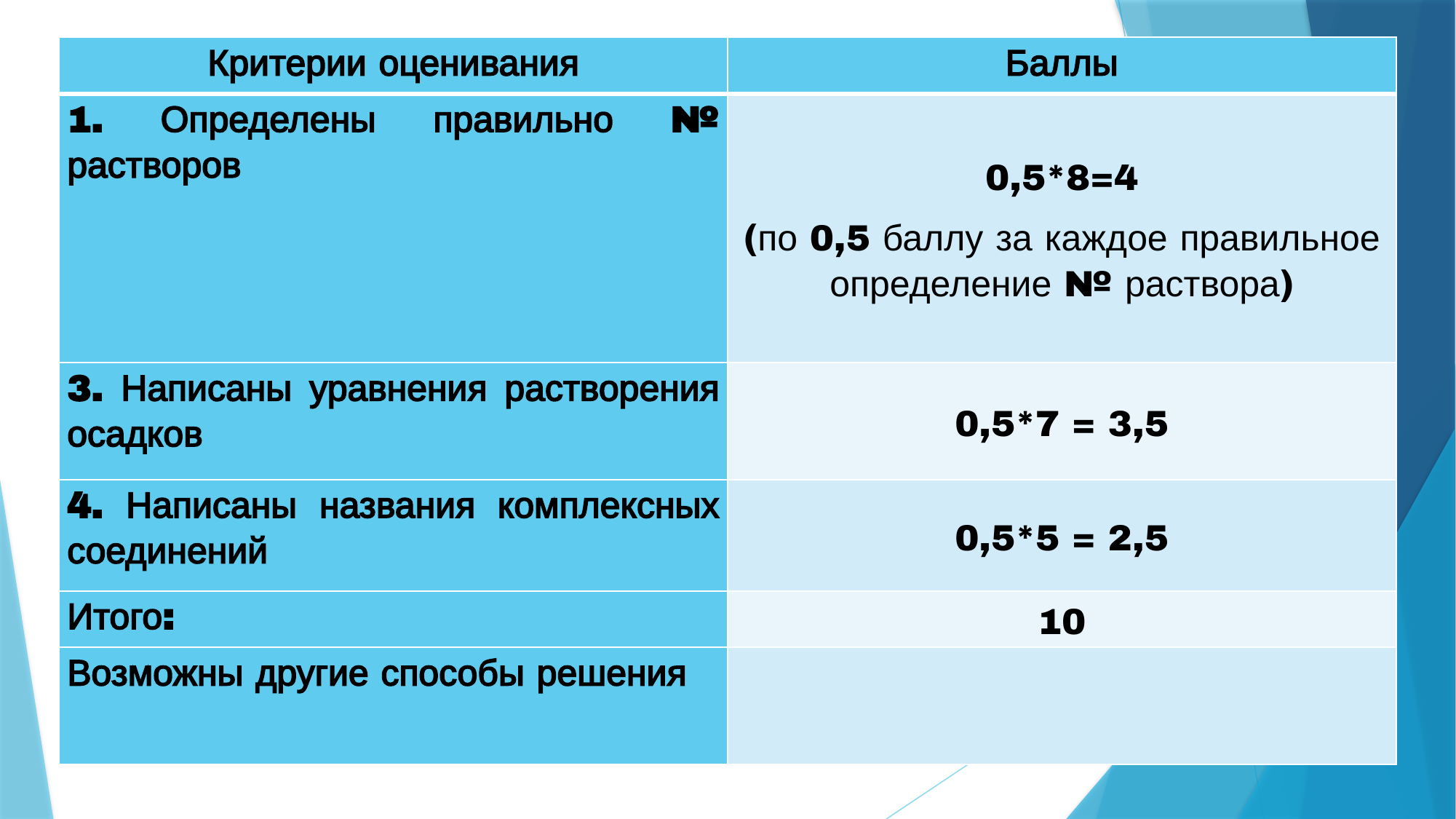

| Критерии оценивания | Баллы |
| --- | --- |
| 1. Определены правильно № растворов | 0,5\*8=4 (по 0,5 баллу за каждое правильное определение № раствора) |
| 3. Написаны уравнения растворения осадков | 0,5\*7 = 3,5 |
| 4. Написаны названия комплексных соединений | 0,5\*5 = 2,5 |
| Итого: | 10 |
| Возможны другие способы решения |  |